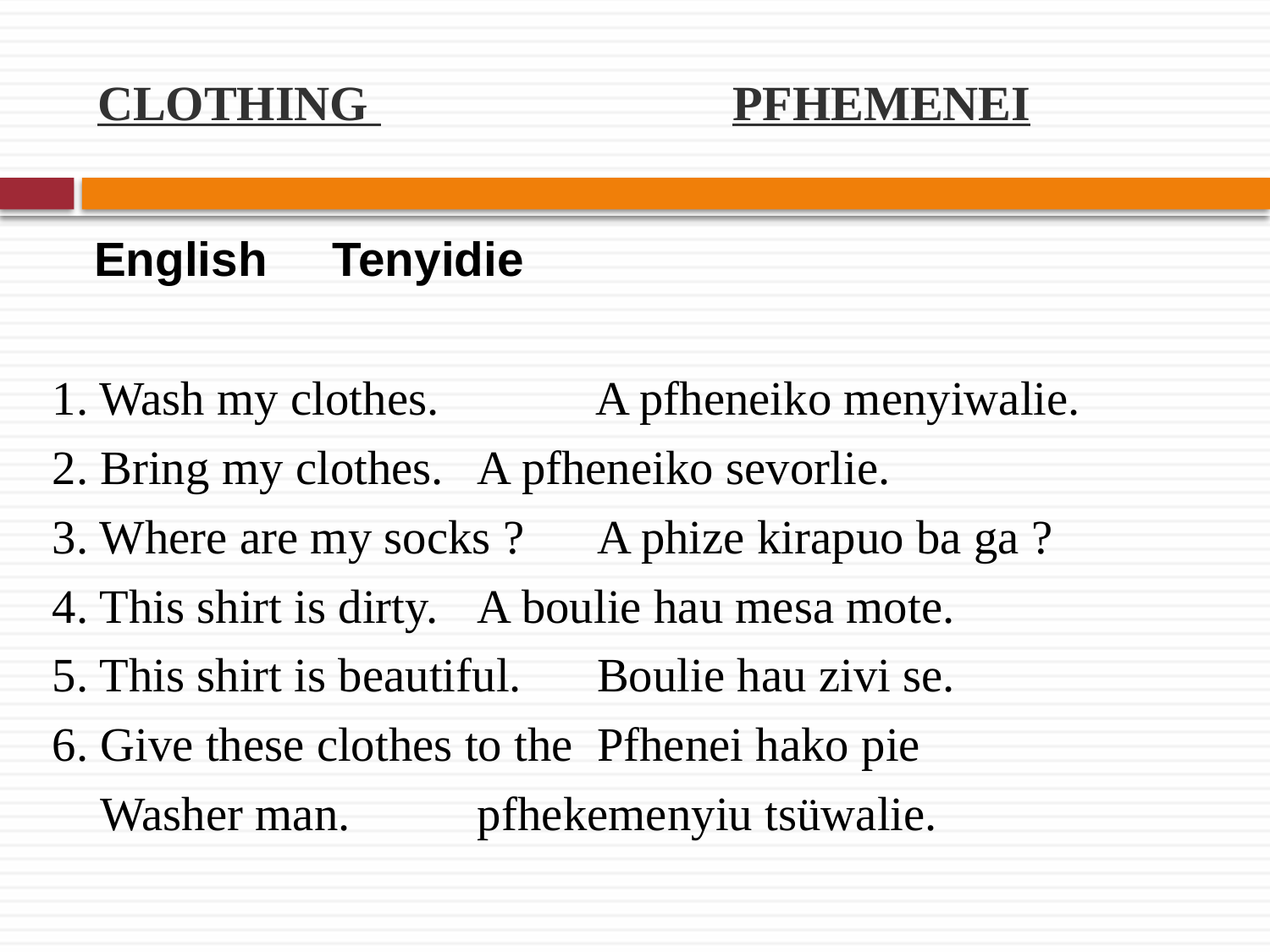

# CLOTHING 			PFHEMENEI
	English 				Tenyidie

1. Wash my clothes.	          A pfheneiko menyiwalie.
2. Bring my clothes.		A pfheneiko sevorlie.
3. Where are my socks ?		A phize kirapuo ba ga ?
4. This shirt is dirty.		A boulie hau mesa mote.
5. This shirt is beautiful.		Boulie hau zivi se.
6. Give these clothes to the 	Pfhenei hako pie
    Washer man. 			pfhekemenyiu tsüwalie.